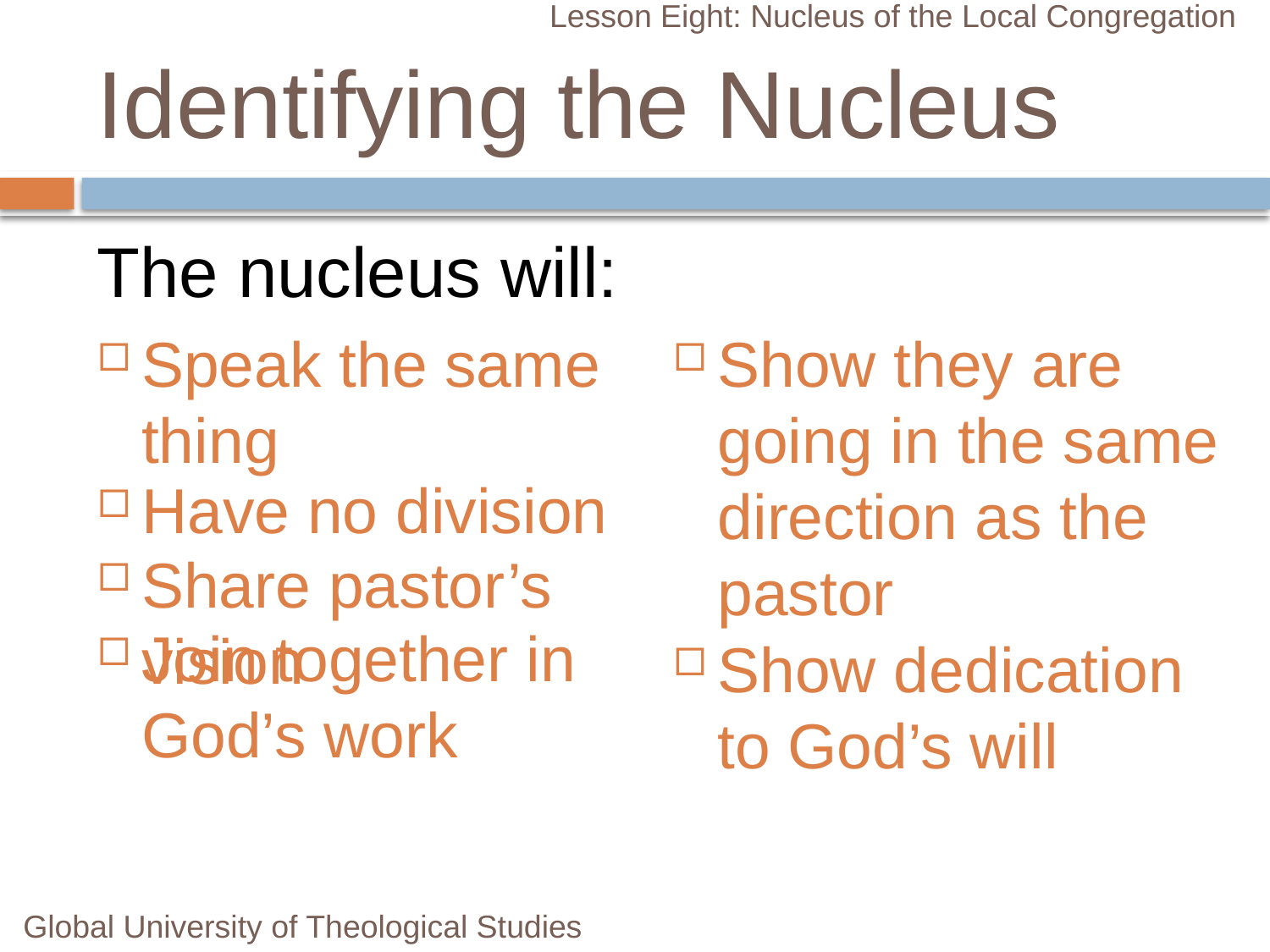

Lesson Eight: Nucleus of the Local Congregation
# Identifying the Nucleus
The nucleus will:
Speak the same thing
Show they are going in the same direction as the pastor
Have no division
Share pastor’s vision
Join together in God’s work
Show dedication to God’s will
Global University of Theological Studies